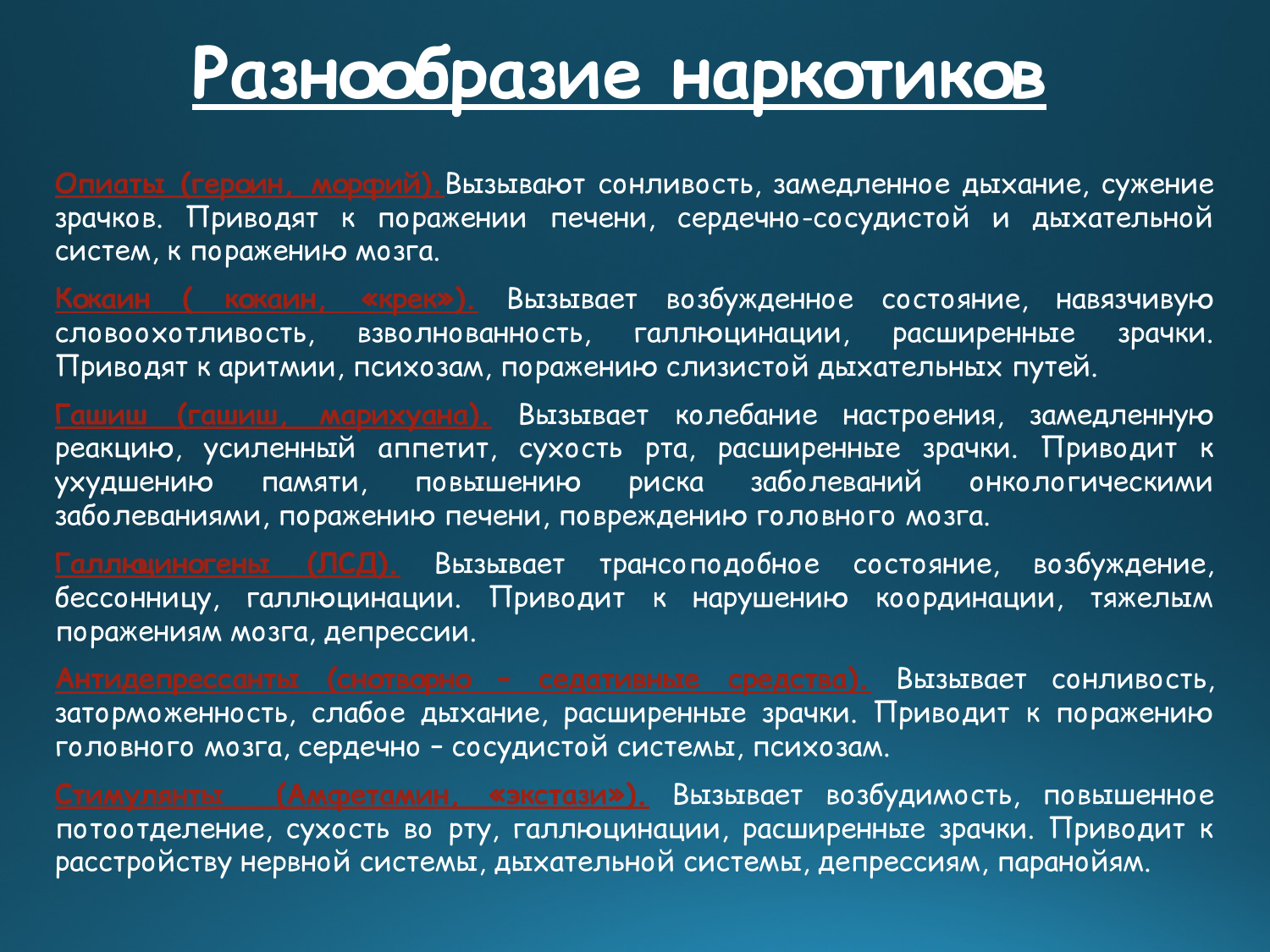

Разнообразие наркотиков

Опиаты (героин, морфий).Вызывают сонливость, замедленное дыхание, сужение зрачков. Приводят к поражении печени, сердечно-сосудистой и дыхательной систем, к поражению мозга.
Кокаин ( кокаин, «крек»). Вызывает возбужденное состояние, навязчивую словоохотливость, взволнованность, галлюцинации, расширенные зрачки. Приводят к аритмии, психозам, поражению слизистой дыхательных путей.
Гашиш (гашиш, марихуана). Вызывает колебание настроения, замедленную реакцию, усиленный аппетит, сухость рта, расширенные зрачки. Приводит к ухудшению памяти, повышению риска заболеваний онкологическими заболеваниями, поражению печени, повреждению головного мозга.
Галлюциногены (ЛСД). Вызывает трансоподобное состояние, возбуждение, бессонницу, галлюцинации. Приводит к нарушению координации, тяжелым поражениям мозга, депрессии.
Антидепрессанты (снотворно – седативные средства). Вызывает сонливость, заторможенность, слабое дыхание, расширенные зрачки. Приводит к поражению головного мозга, сердечно – сосудистой системы, психозам.
Стимулянты  (Амфетамин, «экстази»). Вызывает возбудимость, повышенное потоотделение, сухость во рту, галлюцинации, расширенные зрачки. Приводит к расстройству нервной системы, дыхательной системы, депрессиям, паранойям.